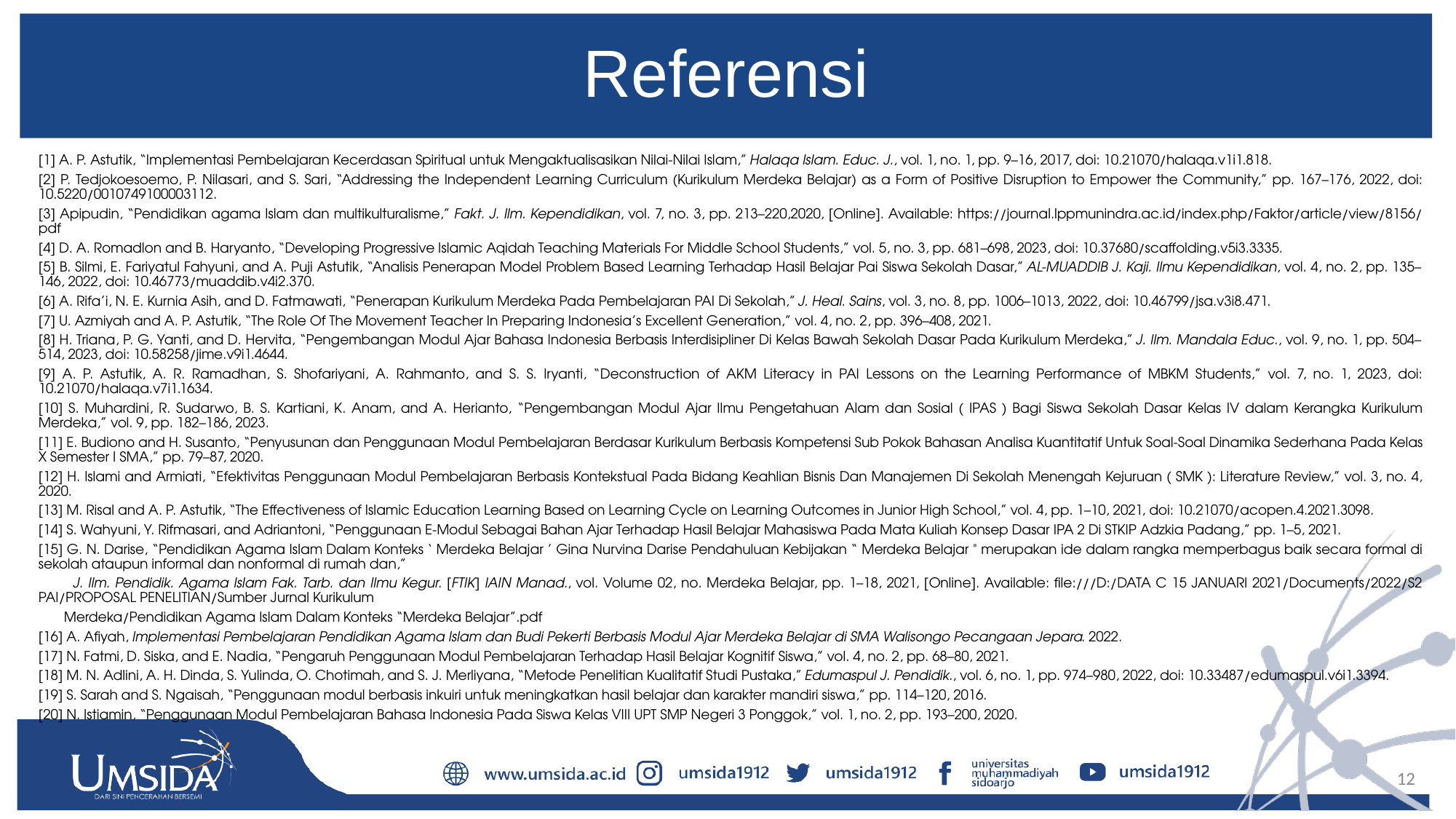

# Referensi
[1] A. P. Astutik, “Implementasi Pembelajaran Kecerdasan Spiritual untuk Mengaktualisasikan Nilai-Nilai Islam,” Halaqa Islam. Educ. J., vol. 1, no. 1, pp. 9–16, 2017, doi: 10.21070/halaqa.v1i1.818.
[2] P. Tedjokoesoemo, P. Nilasari, and S. Sari, “Addressing the Independent Learning Curriculum (Kurikulum Merdeka Belajar) as a Form of Positive Disruption to Empower the Community,” pp. 167–176, 2022, doi: 10.5220/0010749100003112.
[3] Apipudin, “Pendidikan agama Islam dan multikulturalisme,” Fakt. J. Ilm. Kependidikan, vol. 7, no. 3, pp. 213–220,2020, [Online]. Available: https://journal.lppmunindra.ac.id/index.php/Faktor/article/view/8156/pdf
[4] D. A. Romadlon and B. Haryanto, “Developing Progressive Islamic Aqidah Teaching Materials For Middle School Students,” vol. 5, no. 3, pp. 681–698, 2023, doi: 10.37680/scaffolding.v5i3.3335.
[5] B. Silmi, E. Fariyatul Fahyuni, and A. Puji Astutik, “Analisis Penerapan Model Problem Based Learning Terhadap Hasil Belajar Pai Siswa Sekolah Dasar,” AL-MUADDIB J. Kaji. Ilmu Kependidikan, vol. 4, no. 2, pp. 135–146, 2022, doi: 10.46773/muaddib.v4i2.370.
[6] A. Rifa’i, N. E. Kurnia Asih, and D. Fatmawati, “Penerapan Kurikulum Merdeka Pada Pembelajaran PAI Di Sekolah,” J. Heal. Sains, vol. 3, no. 8, pp. 1006–1013, 2022, doi: 10.46799/jsa.v3i8.471.
[7] U. Azmiyah and A. P. Astutik, “The Role Of The Movement Teacher In Preparing Indonesia’s Excellent Generation,” vol. 4, no. 2, pp. 396–408, 2021.
[8] H. Triana, P. G. Yanti, and D. Hervita, “Pengembangan Modul Ajar Bahasa Indonesia Berbasis Interdisipliner Di Kelas Bawah Sekolah Dasar Pada Kurikulum Merdeka,” J. Ilm. Mandala Educ., vol. 9, no. 1, pp. 504–514, 2023, doi: 10.58258/jime.v9i1.4644.
[9] A. P. Astutik, A. R. Ramadhan, S. Shofariyani, A. Rahmanto, and S. S. Iryanti, “Deconstruction of AKM Literacy in PAI Lessons on the Learning Performance of MBKM Students,” vol. 7, no. 1, 2023, doi: 10.21070/halaqa.v7i1.1634.
[10] S. Muhardini, R. Sudarwo, B. S. Kartiani, K. Anam, and A. Herianto, “Pengembangan Modul Ajar Ilmu Pengetahuan Alam dan Sosial ( IPAS ) Bagi Siswa Sekolah Dasar Kelas IV dalam Kerangka Kurikulum Merdeka,” vol. 9, pp. 182–186, 2023.
[11] E. Budiono and H. Susanto, “Penyusunan dan Penggunaan Modul Pembelajaran Berdasar Kurikulum Berbasis Kompetensi Sub Pokok Bahasan Analisa Kuantitatif Untuk Soal-Soal Dinamika Sederhana Pada Kelas X Semester I SMA,” pp. 79–87, 2020.
[12] H. Islami and Armiati, “Efektivitas Penggunaan Modul Pembelajaran Berbasis Kontekstual Pada Bidang Keahlian Bisnis Dan Manajemen Di Sekolah Menengah Kejuruan ( SMK ): Literature Review,” vol. 3, no. 4, 2020.
[13] M. Risal and A. P. Astutik, “The Effectiveness of Islamic Education Learning Based on Learning Cycle on Learning Outcomes in Junior High School,” vol. 4, pp. 1–10, 2021, doi: 10.21070/acopen.4.2021.3098.
[14] S. Wahyuni, Y. Rifmasari, and Adriantoni, “Penggunaan E-Modul Sebagai Bahan Ajar Terhadap Hasil Belajar Mahasiswa Pada Mata Kuliah Konsep Dasar IPA 2 Di STKIP Adzkia Padang,” pp. 1–5, 2021.
[15] G. N. Darise, “Pendidikan Agama Islam Dalam Konteks ‘ Merdeka Belajar ’ Gina Nurvina Darise Pendahuluan Kebijakan “ Merdeka Belajar " merupakan ide dalam rangka memperbagus baik secara formal di sekolah ataupun informal dan nonformal di rumah dan,”
       J. Ilm. Pendidik. Agama Islam Fak. Tarb. dan Ilmu Kegur. [FTIK] IAIN Manad., vol. Volume 02, no. Merdeka Belajar, pp. 1–18, 2021, [Online]. Available: file:///D:/DATA C 15 JANUARI 2021/Documents/2022/S2 PAI/PROPOSAL PENELITIAN/Sumber Jurnal Kurikulum
       Merdeka/Pendidikan Agama Islam Dalam Konteks “Merdeka Belajar”.pdf
[16] A. Afiyah, Implementasi Pembelajaran Pendidikan Agama Islam dan Budi Pekerti Berbasis Modul Ajar Merdeka Belajar di SMA Walisongo Pecangaan Jepara. 2022.
[17] N. Fatmi, D. Siska, and E. Nadia, “Pengaruh Penggunaan Modul Pembelajaran Terhadap Hasil Belajar Kognitif Siswa,” vol. 4, no. 2, pp. 68–80, 2021.
[18] M. N. Adlini, A. H. Dinda, S. Yulinda, O. Chotimah, and S. J. Merliyana, “Metode Penelitian Kualitatif Studi Pustaka,” Edumaspul J. Pendidik., vol. 6, no. 1, pp. 974–980, 2022, doi: 10.33487/edumaspul.v6i1.3394.
[19] S. Sarah and S. Ngaisah, “Penggunaan modul berbasis inkuiri untuk meningkatkan hasil belajar dan karakter mandiri siswa,” pp. 114–120, 2016.
[20] N. Istiamin, “Penggunaan Modul Pembelajaran Bahasa Indonesia Pada Siswa Kelas VIII UPT SMP Negeri 3 Ponggok,” vol. 1, no. 2, pp. 193–200, 2020.